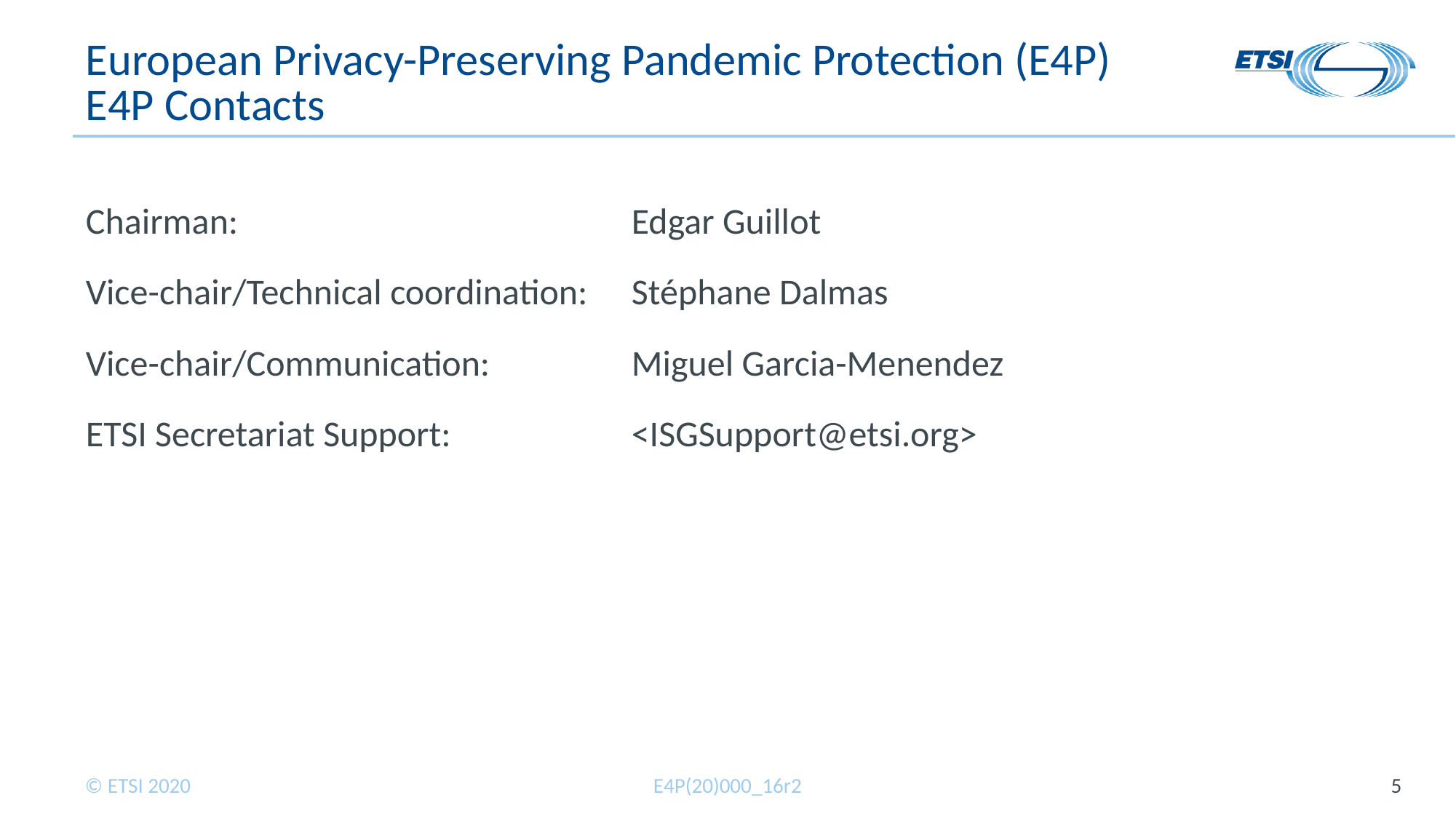

# European Privacy-Preserving Pandemic Protection (E4P) E4P Contacts
Chairman: 				Edgar Guillot
Vice-chair/Technical coordination: 	Stéphane Dalmas
Vice-chair/Communication:  		Miguel Garcia-Menendez
ETSI Secretariat Support:  		<ISGSupport@etsi.org>
E4P(20)000_16r2